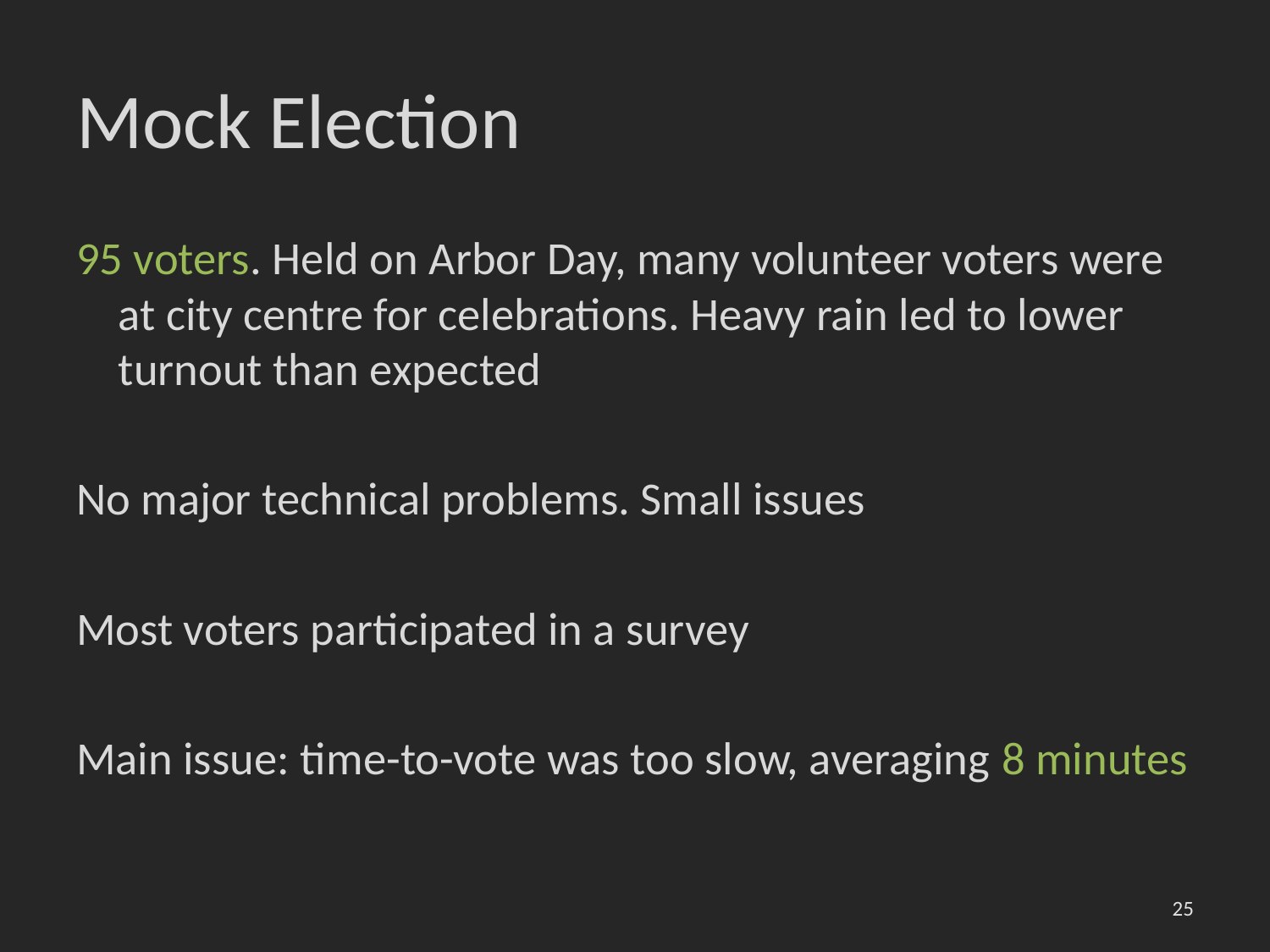

# Mock Election
95 voters. Held on Arbor Day, many volunteer voters were at city centre for celebrations. Heavy rain led to lower turnout than expected

No major technical problems. Small issues

Most voters participated in a survey

Main issue: time-to-vote was too slow, averaging 8 minutes

25